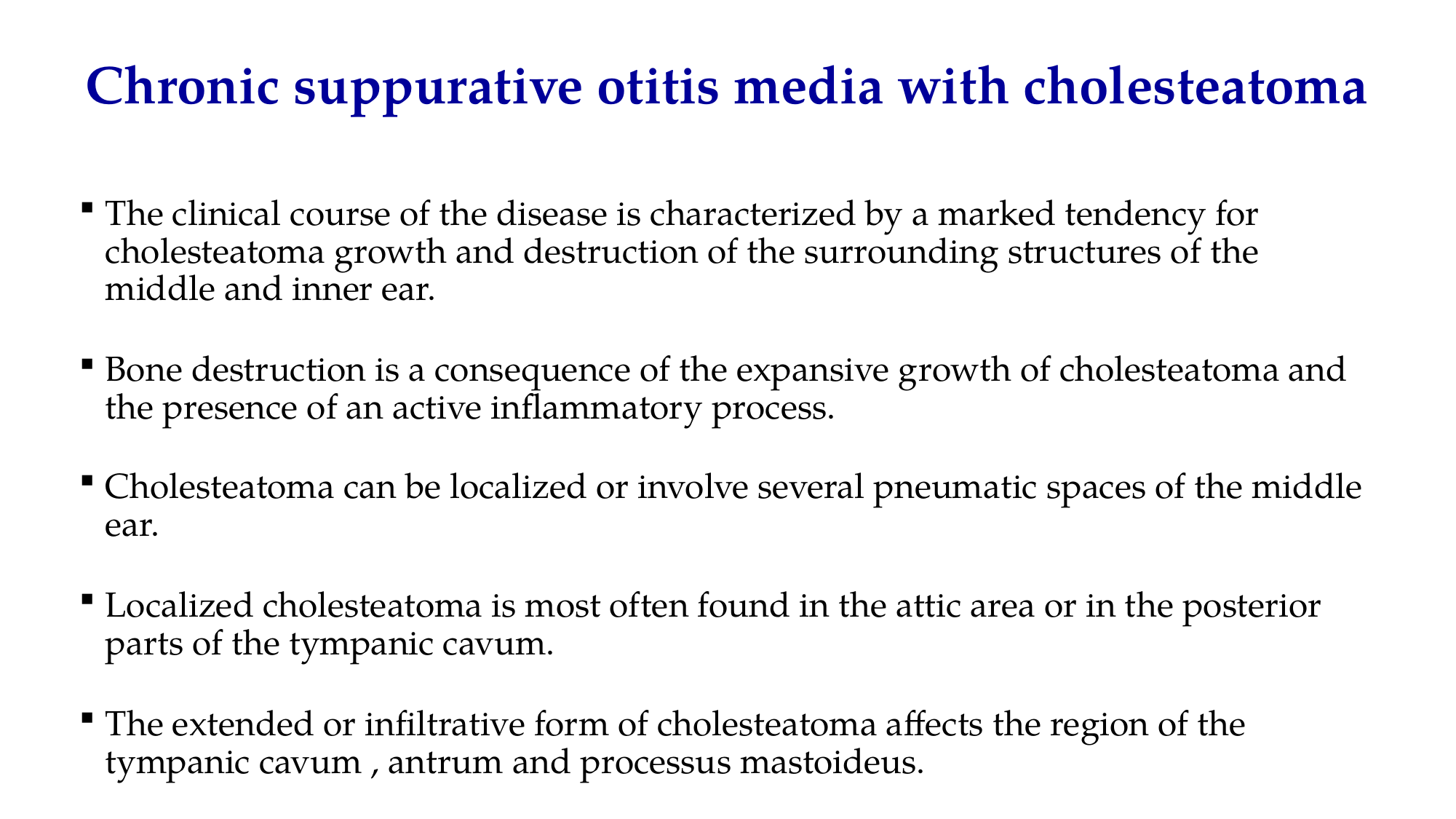

Chronic suppurative otitis media with cholesteatoma
The clinical course of the disease is characterized by a marked tendency for cholesteatoma growth and destruction of the surrounding structures of the middle and inner ear.

Bone destruction is a consequence of the expansive growth of cholesteatoma and the presence of an active inflammatory process.

Cholesteatoma can be localized or involve several pneumatic spaces of the middle ear.

Localized cholesteatoma is most often found in the attic area or in the posterior parts of the tympanic cavum.

The extended or infiltrative form of cholesteatoma affects the region of the tympanic cavum , antrum and processus mastoideus.